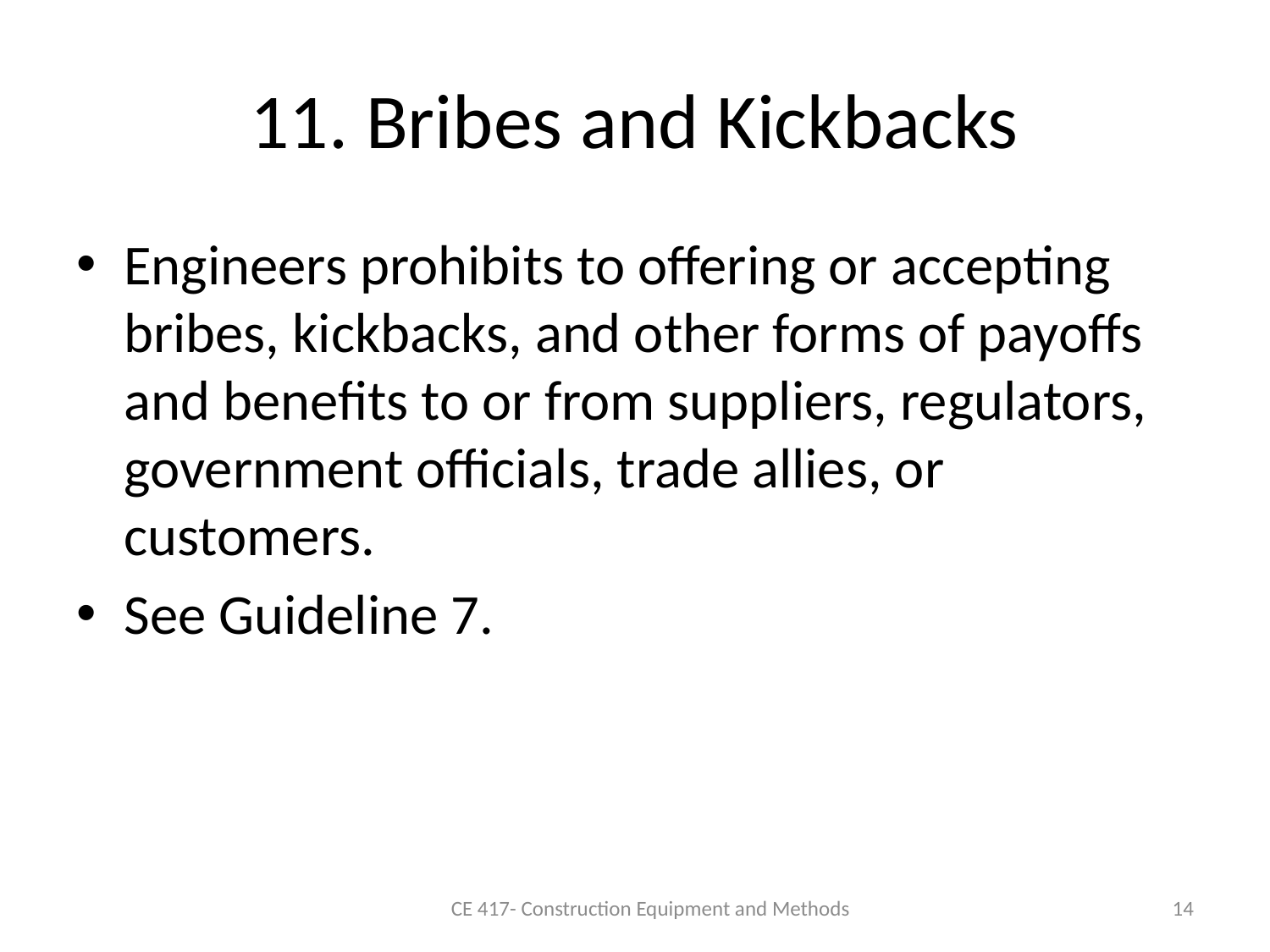

# 11. Bribes and Kickbacks
Engineers prohibits to offering or accepting bribes, kickbacks, and other forms of payoffs and benefits to or from suppliers, regulators, government officials, trade allies, or customers.
See Guideline 7.
CE 417- Construction Equipment and Methods
14